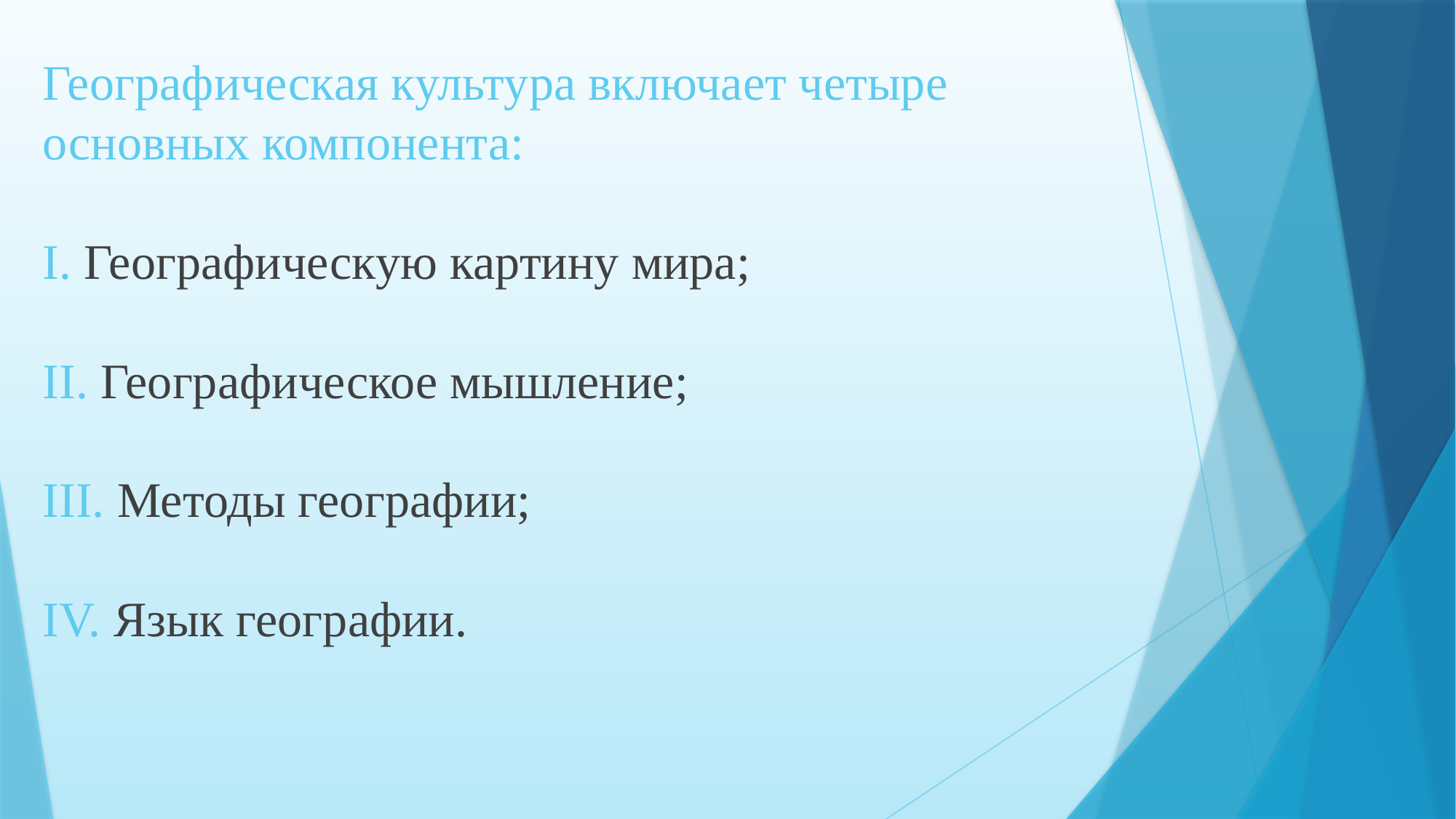

# Географическая культура включает четыре основных компонента: I. Географическую картину мира; II. Географическое мышление; III. Методы географии; IV. Язык географии.